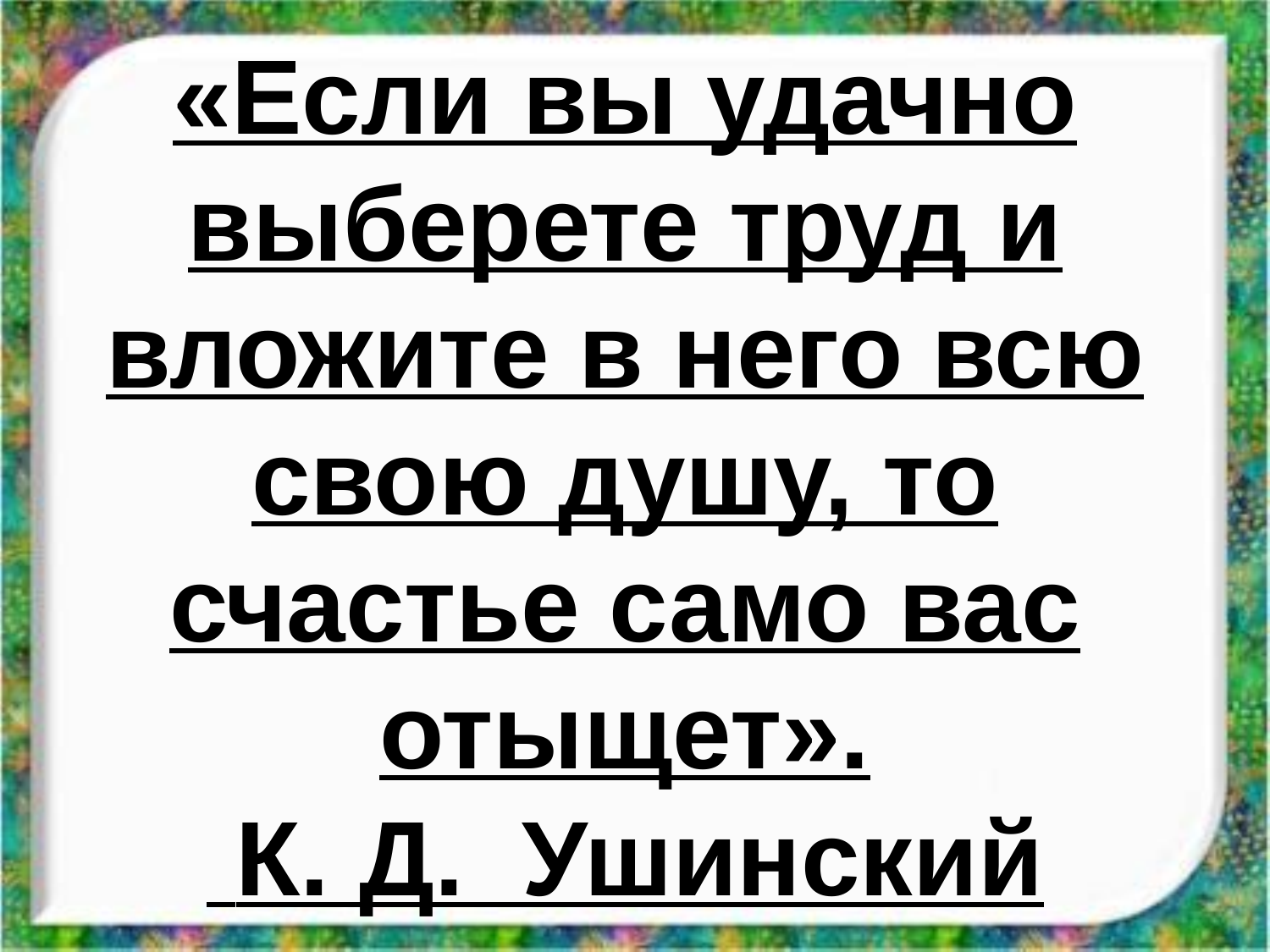

«Если вы удачно выберете труд и вложите в него всю свою душу, то счастье само вас отыщет».
 К. Д.  Ушинский